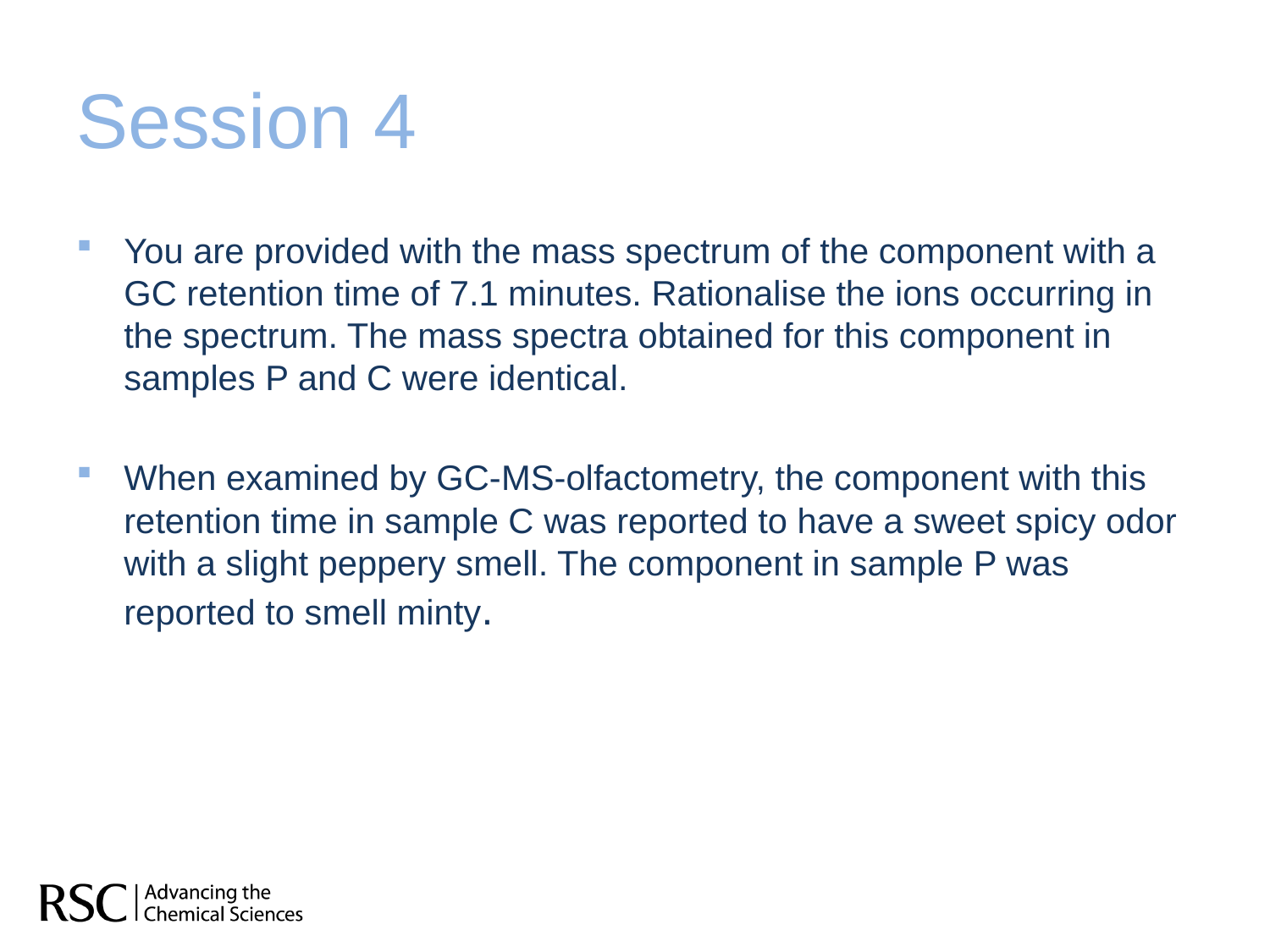

# Session 4
You are provided with the mass spectrum of the component with a GC retention time of 7.1 minutes. Rationalise the ions occurring in the spectrum. The mass spectra obtained for this component in samples P and C were identical.

When examined by GC-MS-olfactometry, the component with this retention time in sample C was reported to have a sweet spicy odor with a slight peppery smell. The component in sample P was reported to smell minty.